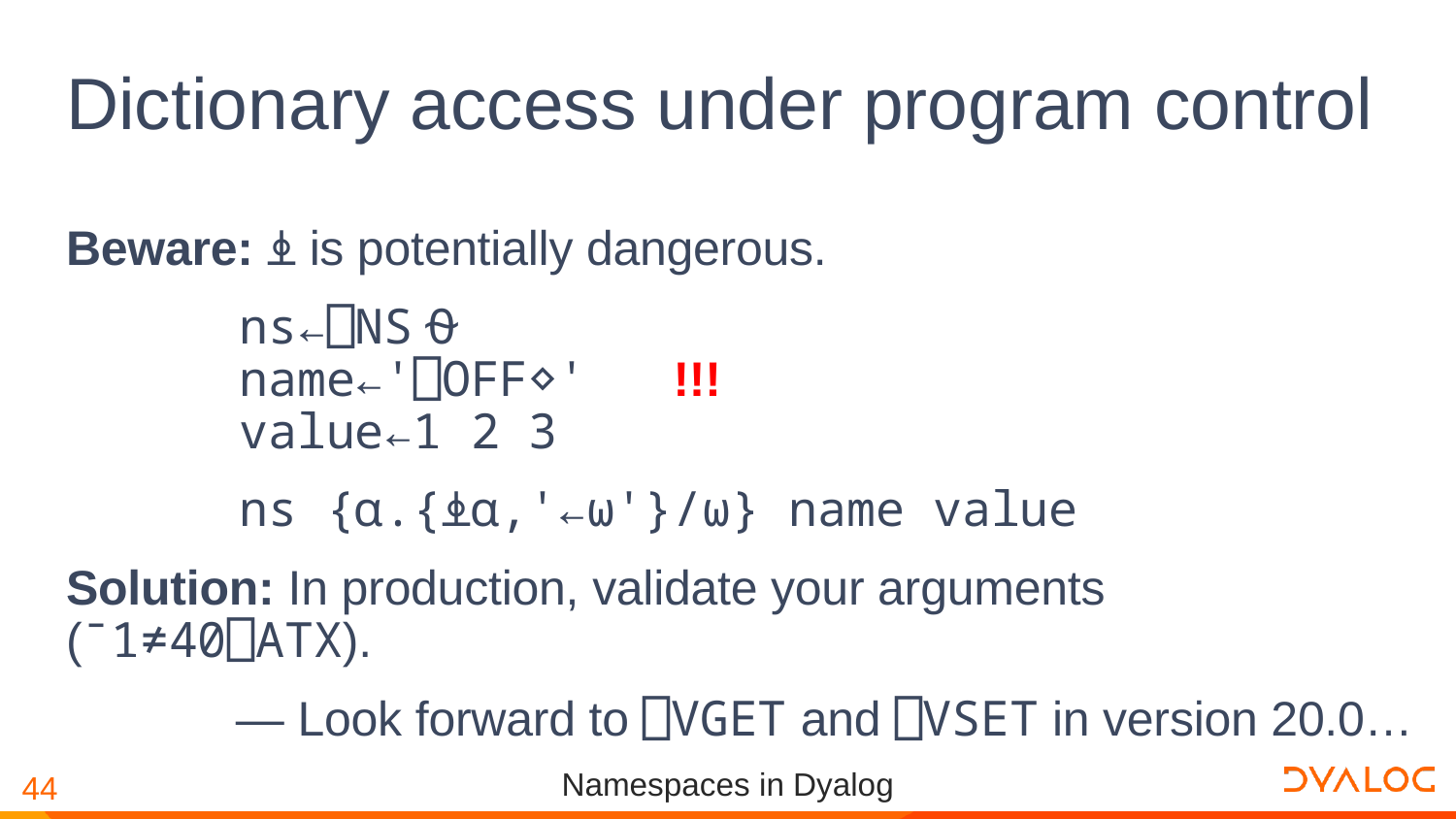

# Dictionary access under program control
Beware: ⍎ is potentially dangerous.

      ns←⎕NS⍬
      name←'⎕OFF⋄'   !!!
      value←1 2 3

      ns {⍺.{⍎⍺,'←⍵'}/⍵} name value

Solution: In production, validate your arguments (¯1≠40⎕ATX).

— Look forward to ⎕VGET and ⎕VSET in version 20.0…